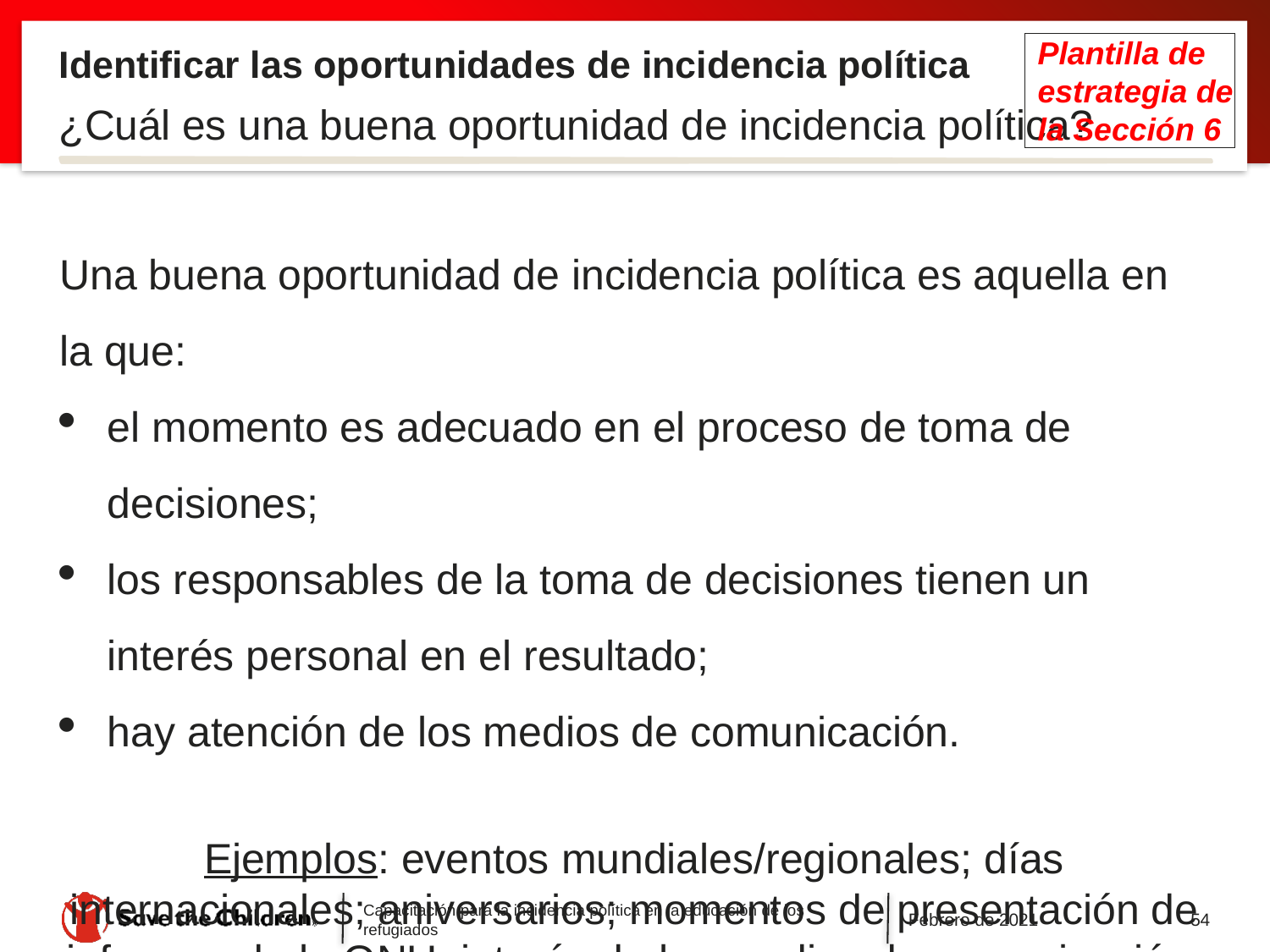

# Identificar las oportunidades de incidencia política
Plantilla de estrategia de la Sección 6
¿Cuál es una buena oportunidad de incidencia política?
Una buena oportunidad de incidencia política es aquella en la que:
el momento es adecuado en el proceso de toma de decisiones;
los responsables de la toma de decisiones tienen un interés personal en el resultado;
hay atención de los medios de comunicación.
Ejemplos: eventos mundiales/regionales; días internacionales; aniversarios; momentos de presentación de informes de la ONU; interés de los medios de comunicación.
Capacitación para la incidencia política en la educación de los refugiados
Febrero de 2021
54